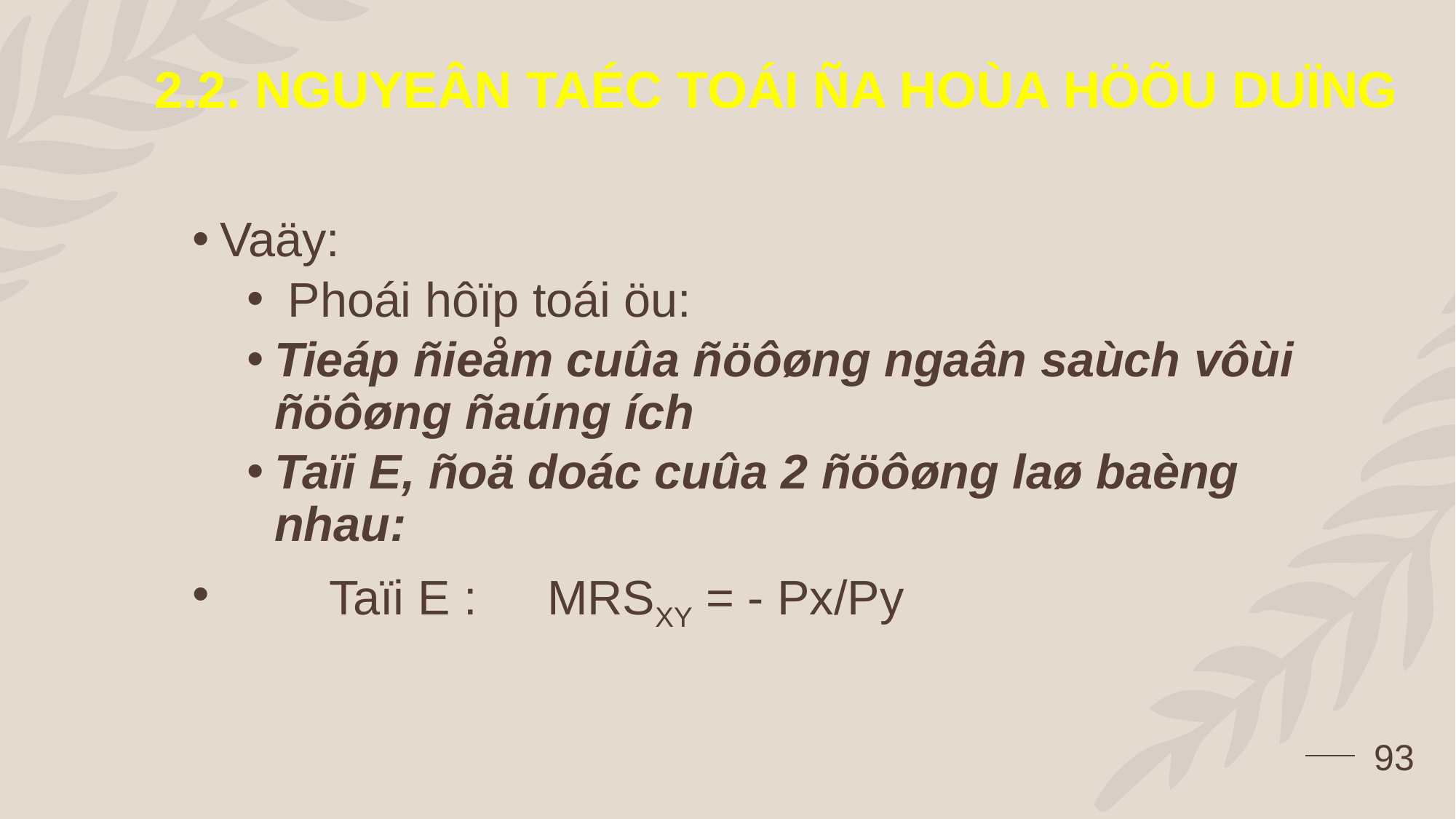

2.2. NGUYEÂN TAÉC TOÁI ÑA HOÙA HÖÕU DUÏNG
#
Vaäy:
 Phoái hôïp toái öu:
Tieáp ñieåm cuûa ñöôøng ngaân saùch vôùi ñöôøng ñaúng ích
Taïi E, ñoä doác cuûa 2 ñöôøng laø baèng nhau:
	Taïi E : 	MRSXY = - Px/Py
93